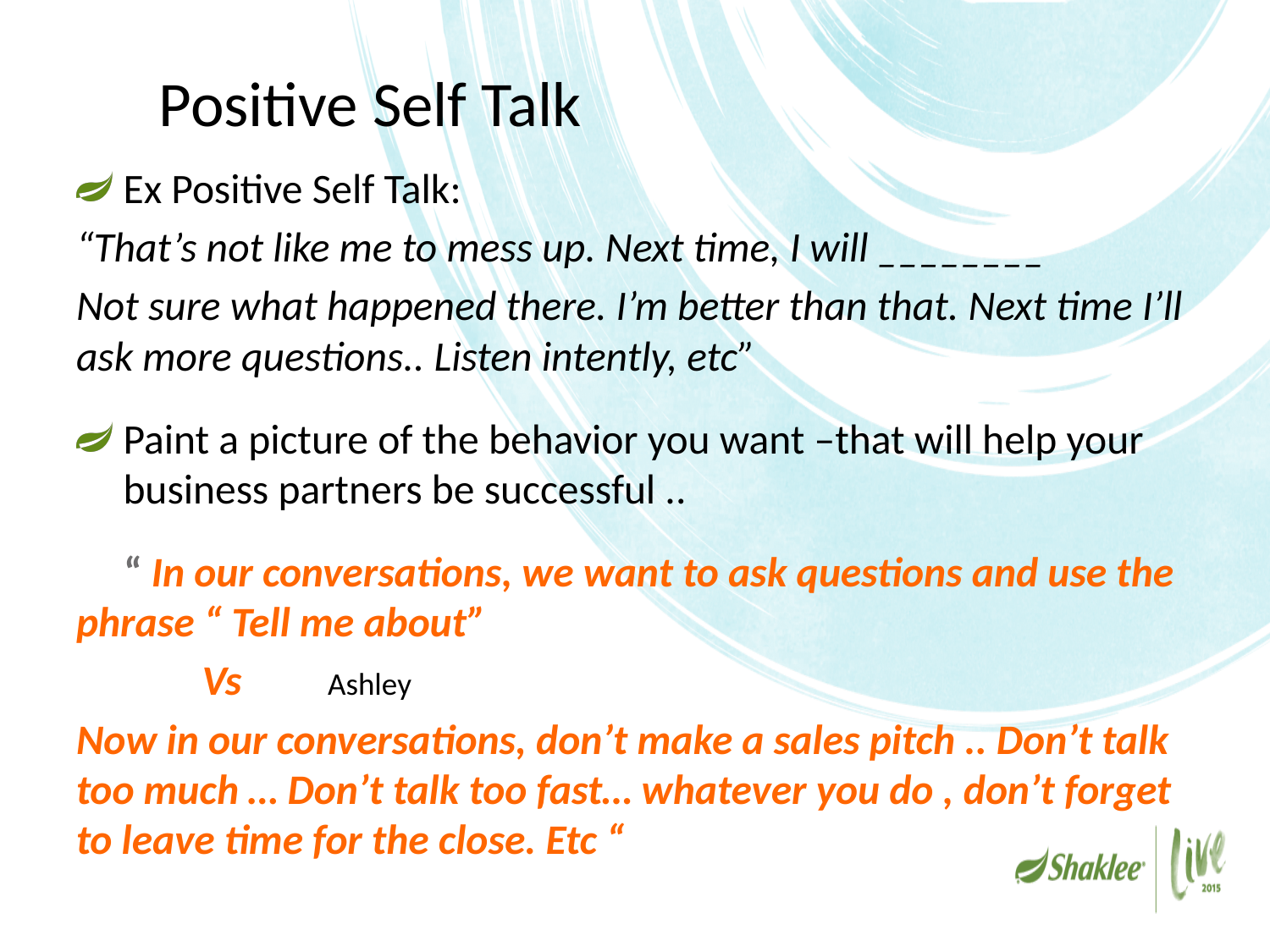

# Positive Self Talk
Ex Positive Self Talk:
“That’s not like me to mess up. Next time, I will ________
Not sure what happened there. I’m better than that. Next time I’ll ask more questions.. Listen intently, etc”

Paint a picture of the behavior you want –that will help your business partners be successful ..

     “ In our conversations, we want to ask questions and use the phrase “ Tell me about”
			Vs										Ashley
Now in our conversations, don’t make a sales pitch .. Don’t talk too much … Don’t talk too fast… whatever you do , don’t forget to leave time for the close. Etc “